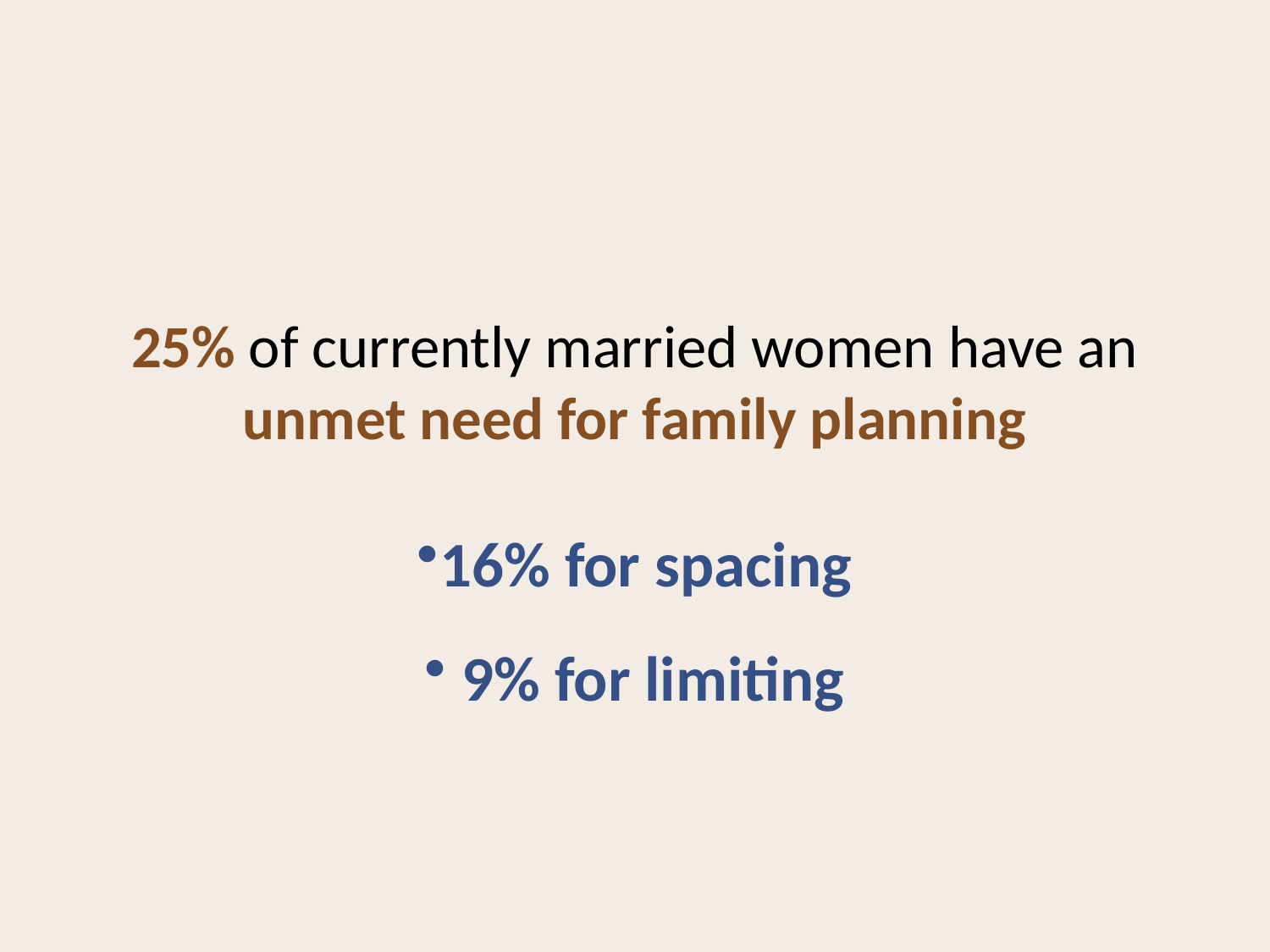

25% of currently married women have an unmet need for family planning

16% for spacing

 9% for limiting